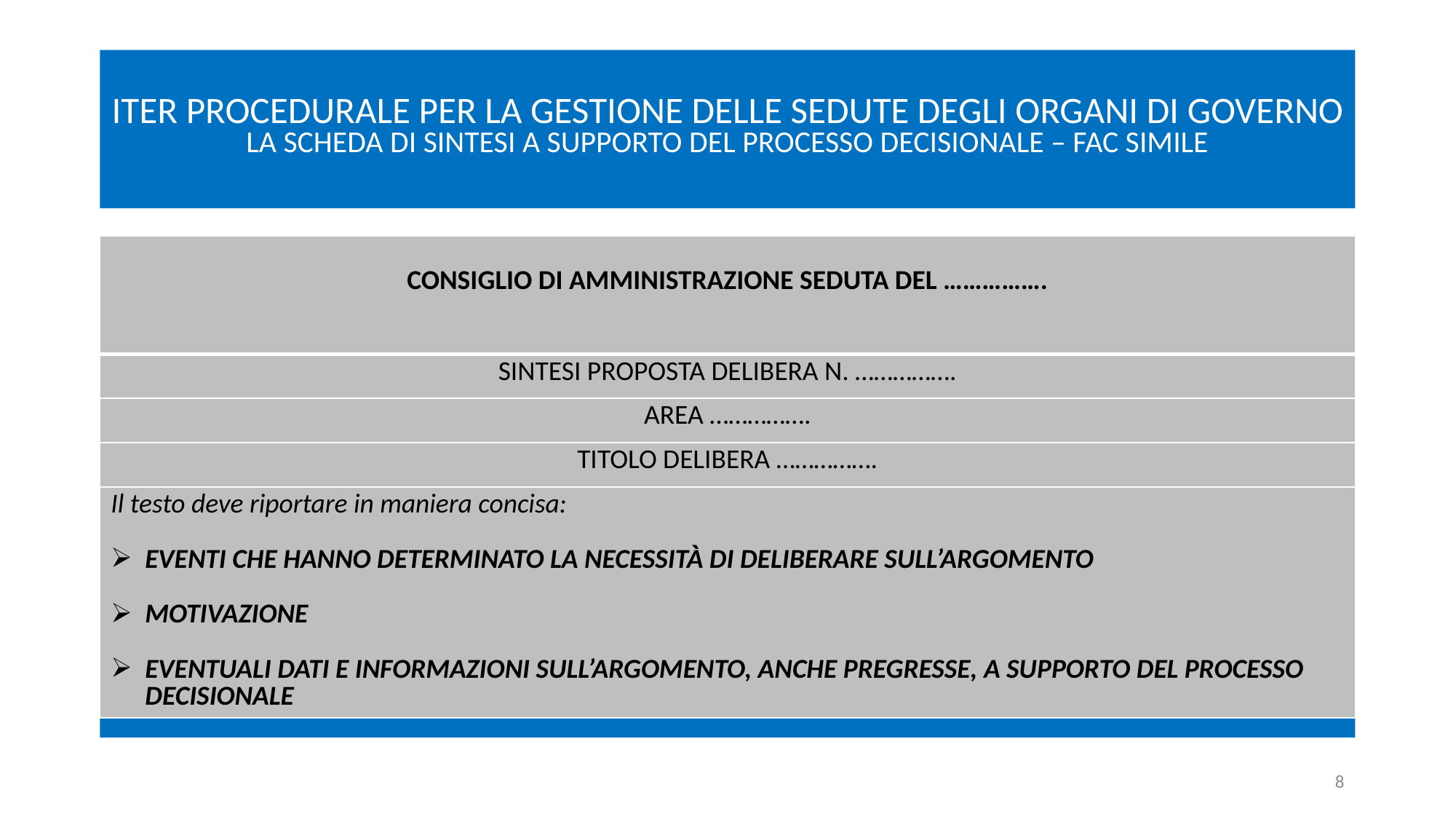

# ITER PROCEDURALE PER LA GESTIONE DELLE SEDUTE DEGLI ORGANI DI GOVERNO LA SCHEDA DI SINTESI A SUPPORTO DEL PROCESSO DECISIONALE – FAC SIMILE
| CONSIGLIO DI AMMINISTRAZIONE SEDUTA DEL ……………. |
| --- |
| SINTESI PROPOSTA DELIBERA N. ……………. |
| AREA ……………. |
| TITOLO DELIBERA ……………. |
| Il testo deve riportare in maniera concisa: EVENTI CHE HANNO DETERMINATO LA NECESSITÀ DI DELIBERARE SULL’ARGOMENTO  MOTIVAZIONE    EVENTUALI DATI E INFORMAZIONI SULL’ARGOMENTO, ANCHE PREGRESSE, A SUPPORTO DEL PROCESSO DECISIONALE |

8